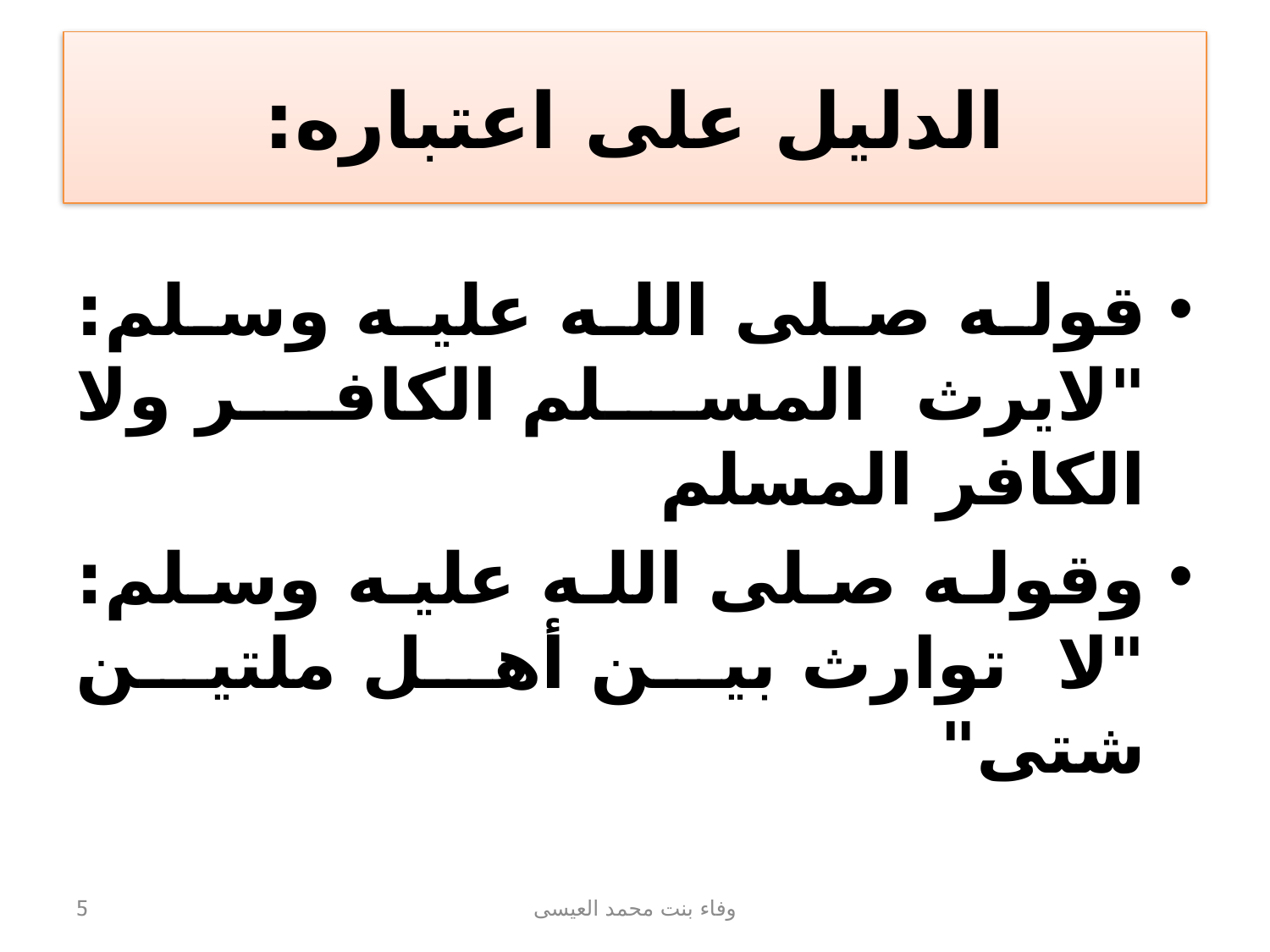

# الدليل على اعتباره:
قوله صلى الله عليه وسلم: "لايرث  المسلم الكافر ولا الكافر المسلم
وقوله صلى الله عليه وسلم: "لا  توارث بين أهل ملتين شتى"
5
وفاء بنت محمد العيسى